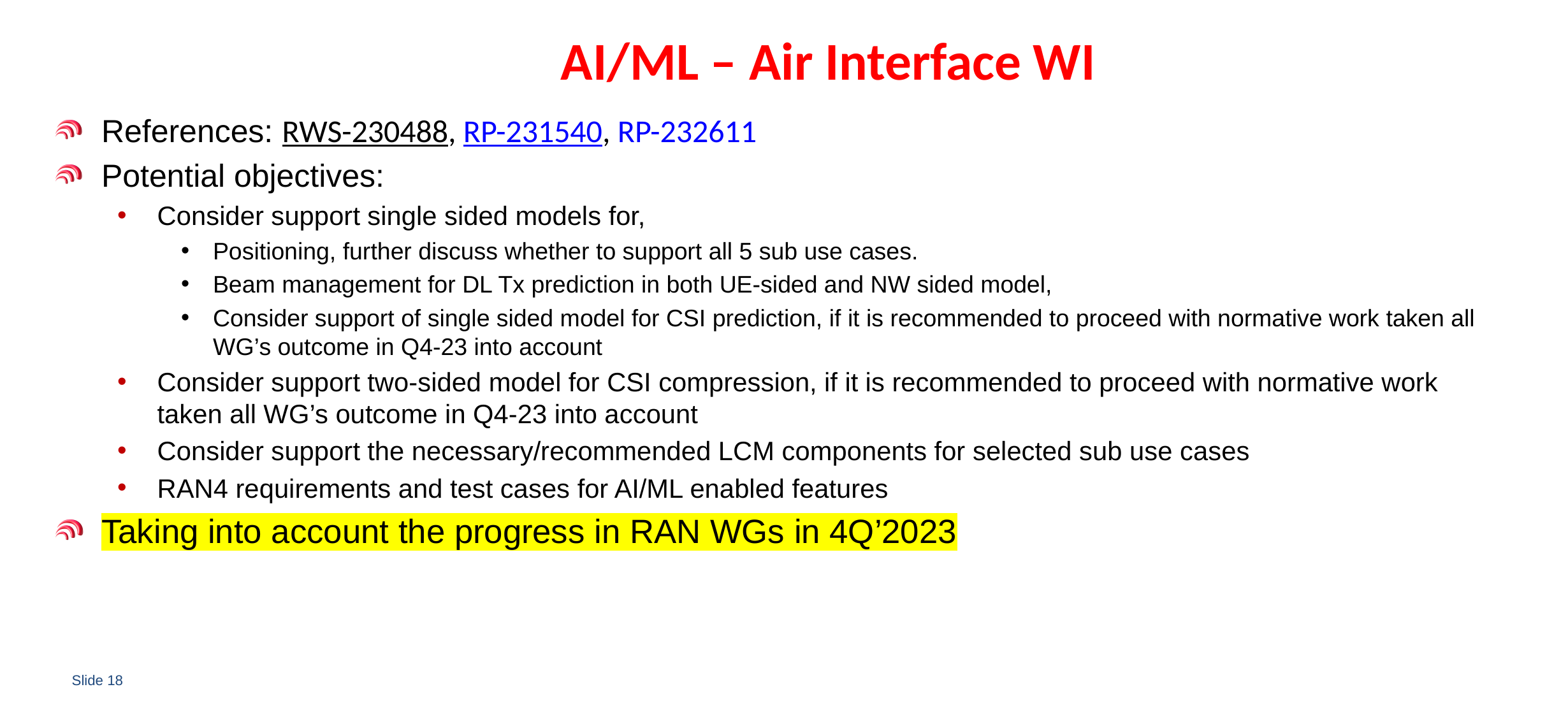

# AI/ML – Air Interface WI
References: RWS-230488, RP-231540, RP-232611
Potential objectives:
Consider support single sided models for,
Positioning, further discuss whether to support all 5 sub use cases.
Beam management for DL Tx prediction in both UE-sided and NW sided model,
Consider support of single sided model for CSI prediction, if it is recommended to proceed with normative work taken all WG’s outcome in Q4-23 into account
Consider support two-sided model for CSI compression, if it is recommended to proceed with normative work taken all WG’s outcome in Q4-23 into account
Consider support the necessary/recommended LCM components for selected sub use cases
RAN4 requirements and test cases for AI/ML enabled features
Taking into account the progress in RAN WGs in 4Q’2023